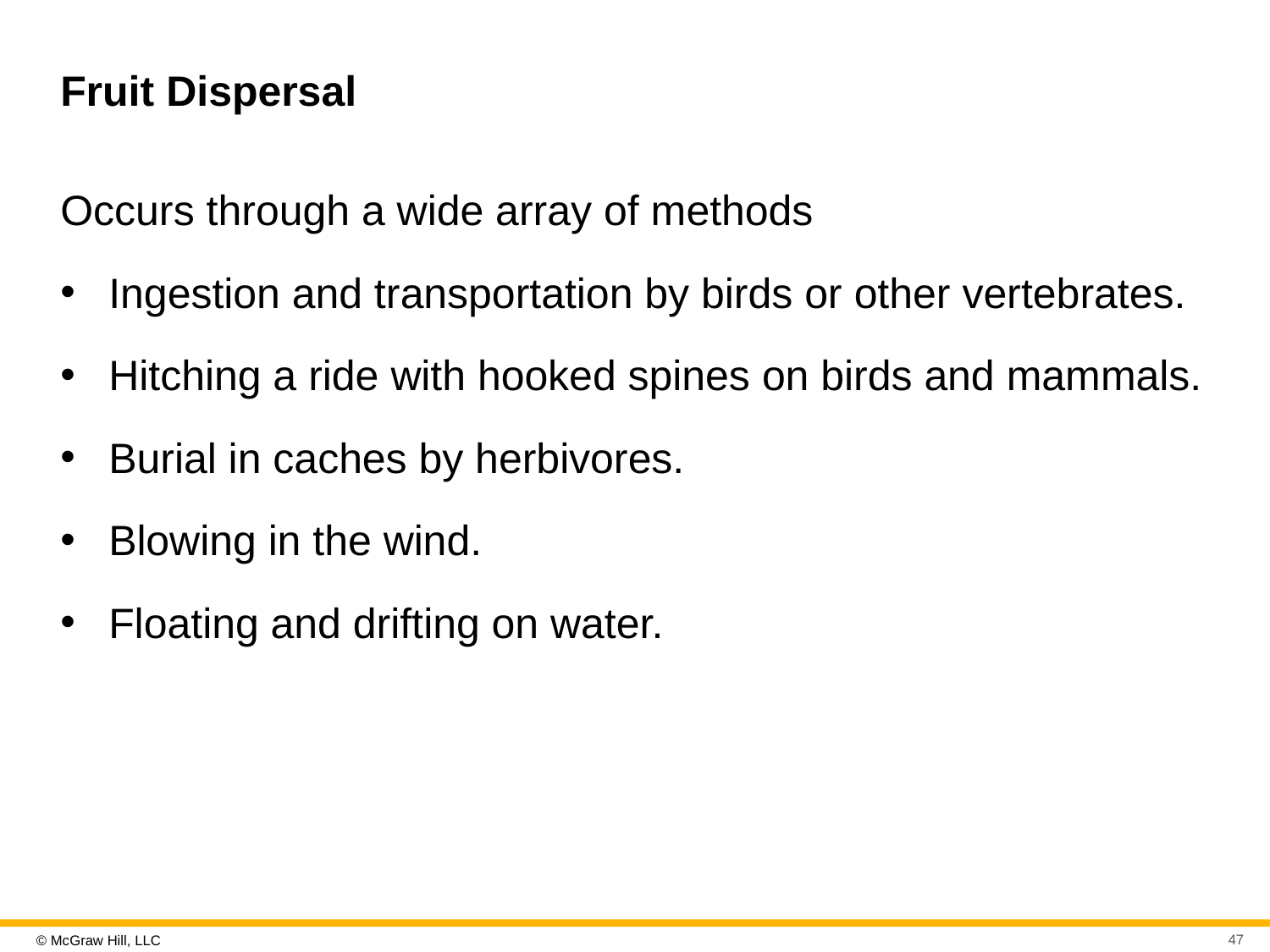

# Fruit Dispersal
Occurs through a wide array of methods
Ingestion and transportation by birds or other vertebrates.
Hitching a ride with hooked spines on birds and mammals.
Burial in caches by herbivores.
Blowing in the wind.
Floating and drifting on water.
47